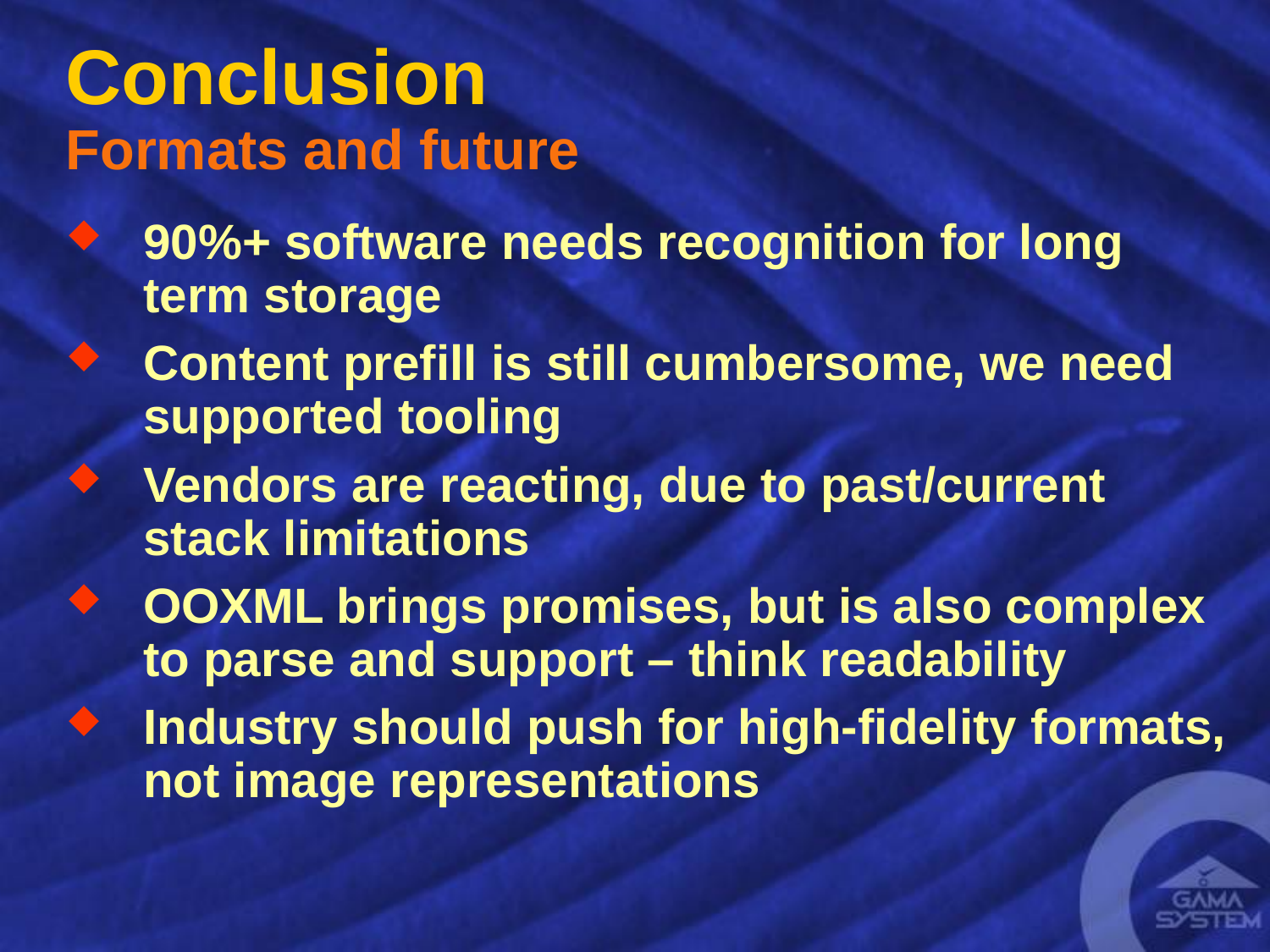

# Conclusion Formats and future
90%+ software needs recognition for long term storage
Content prefill is still cumbersome, we need supported tooling
Vendors are reacting, due to past/current stack limitations
OOXML brings promises, but is also complex to parse and support – think readability
Industry should push for high-fidelity formats, not image representations